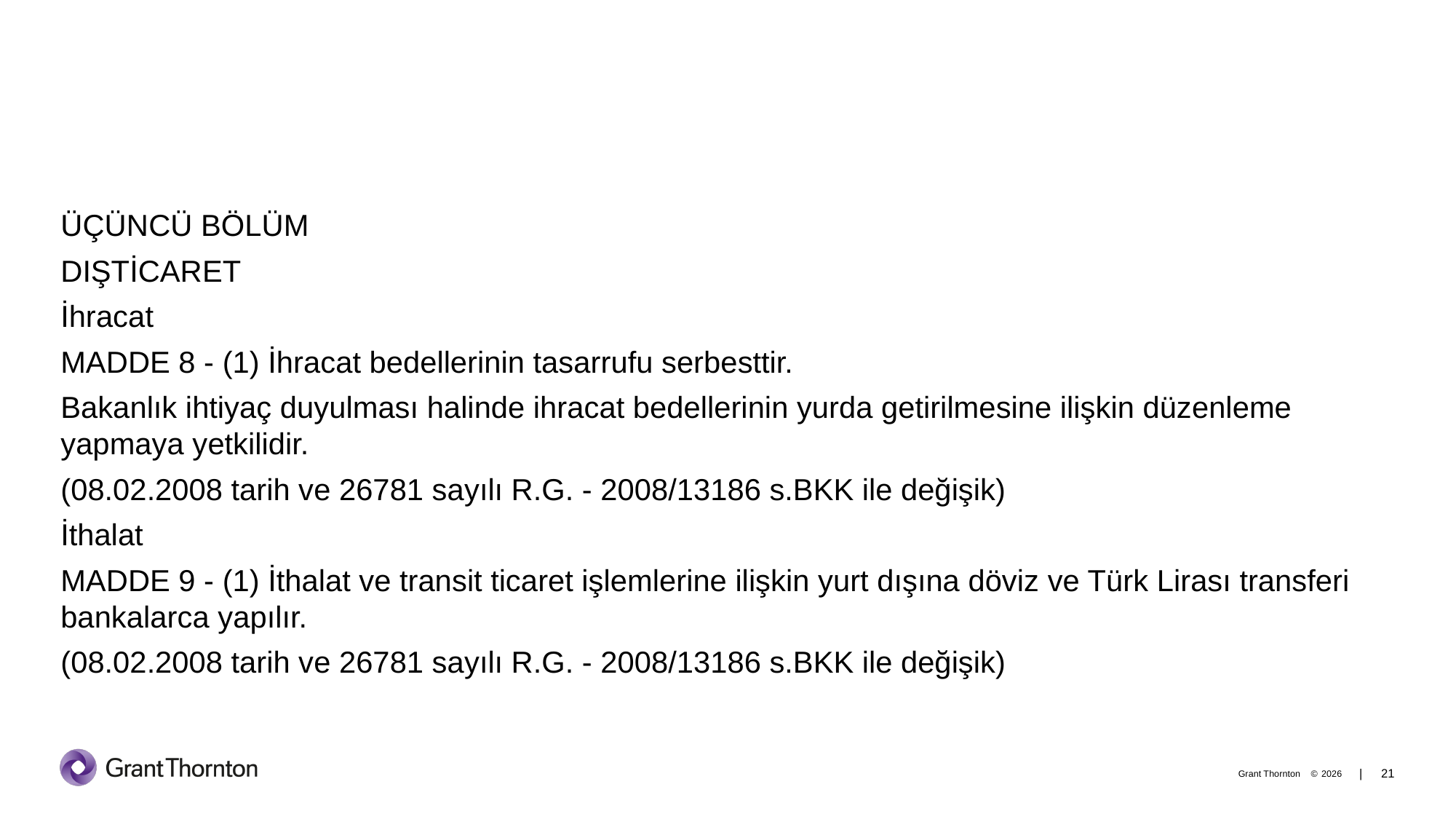

#
ÜÇÜNCÜ BÖLÜM
DIŞTİCARET
İhracat
MADDE 8 - (1) İhracat bedellerinin tasarrufu serbesttir.
Bakanlık ihtiyaç duyulması halinde ihracat bedellerinin yurda getirilmesine ilişkin düzenleme yapmaya yetkilidir.
(08.02.2008 tarih ve 26781 sayılı R.G. - 2008/13186 s.BKK ile değişik)
İthalat
MADDE 9 - (1) İthalat ve transit ticaret işlemlerine ilişkin yurt dışına döviz ve Türk Lirası transferi bankalarca yapılır.
(08.02.2008 tarih ve 26781 sayılı R.G. - 2008/13186 s.BKK ile değişik)
21